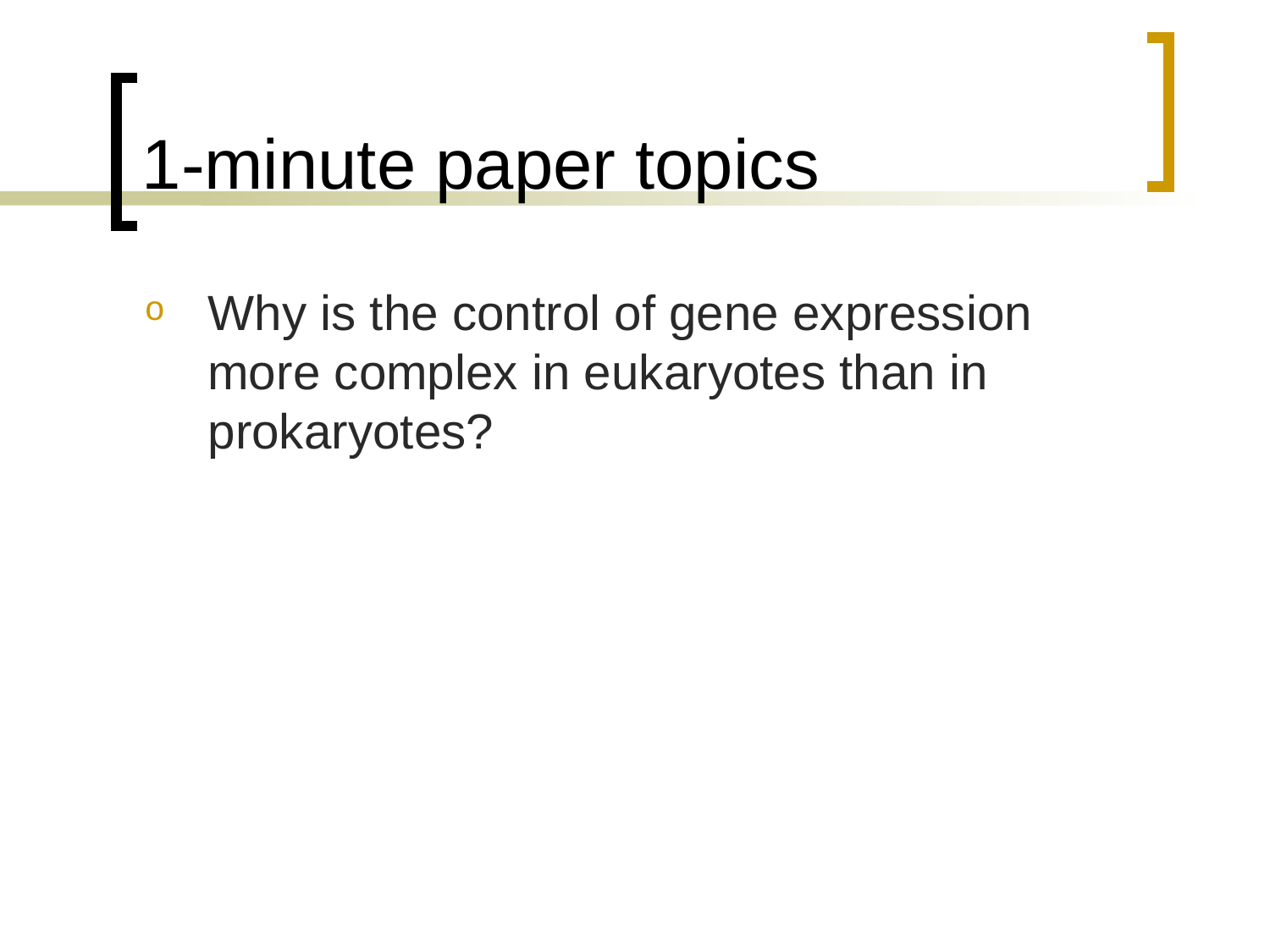

# 1-minute paper topics
Why is the control of gene expression  more complex in eukaryotes than in prokaryotes?